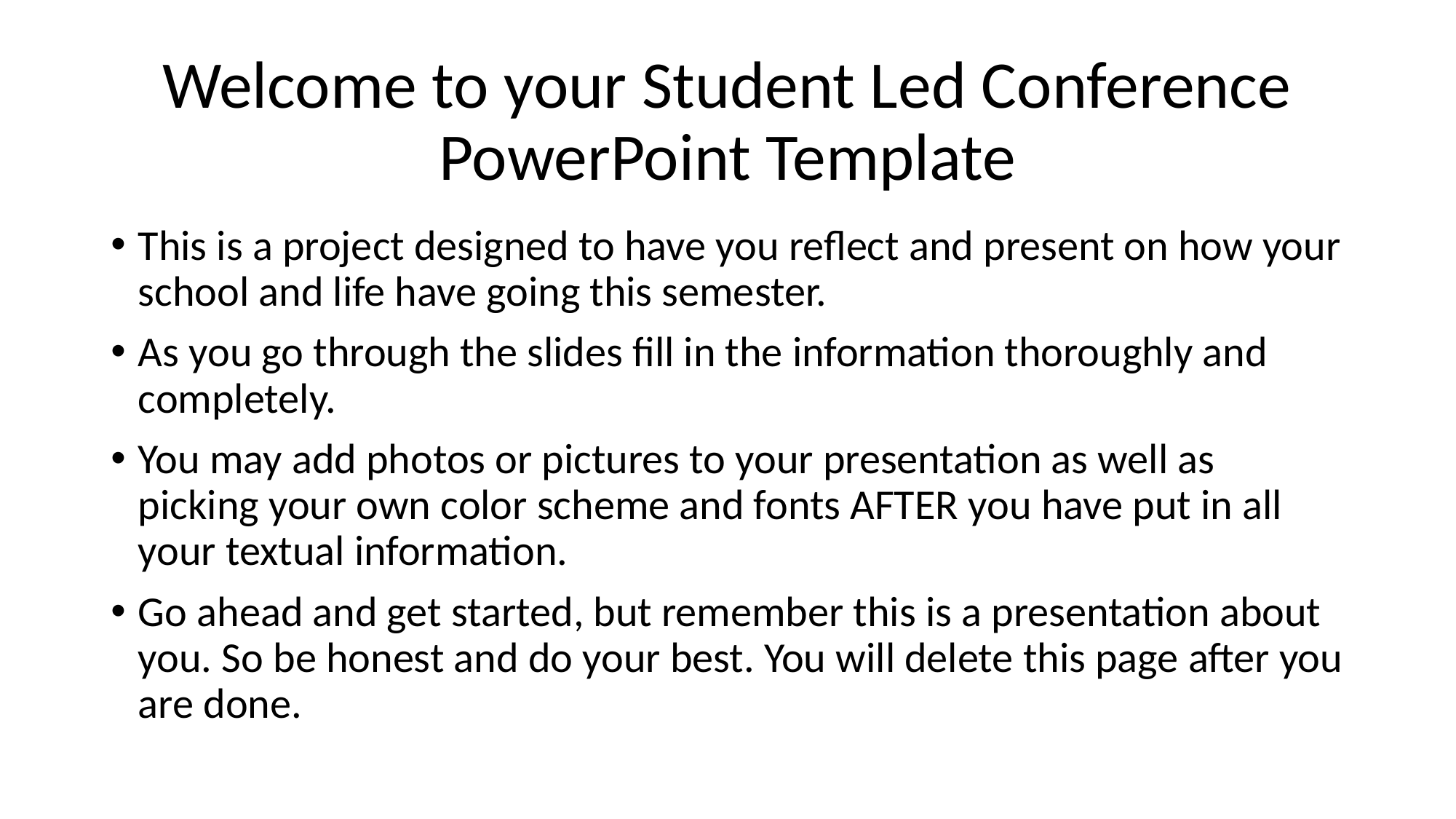

# Welcome to your Student Led Conference PowerPoint Template
This is a project designed to have you reflect and present on how your school and life have going this semester.
As you go through the slides fill in the information thoroughly and completely.
You may add photos or pictures to your presentation as well as picking your own color scheme and fonts AFTER you have put in all your textual information.
Go ahead and get started, but remember this is a presentation about you. So be honest and do your best. You will delete this page after you are done.